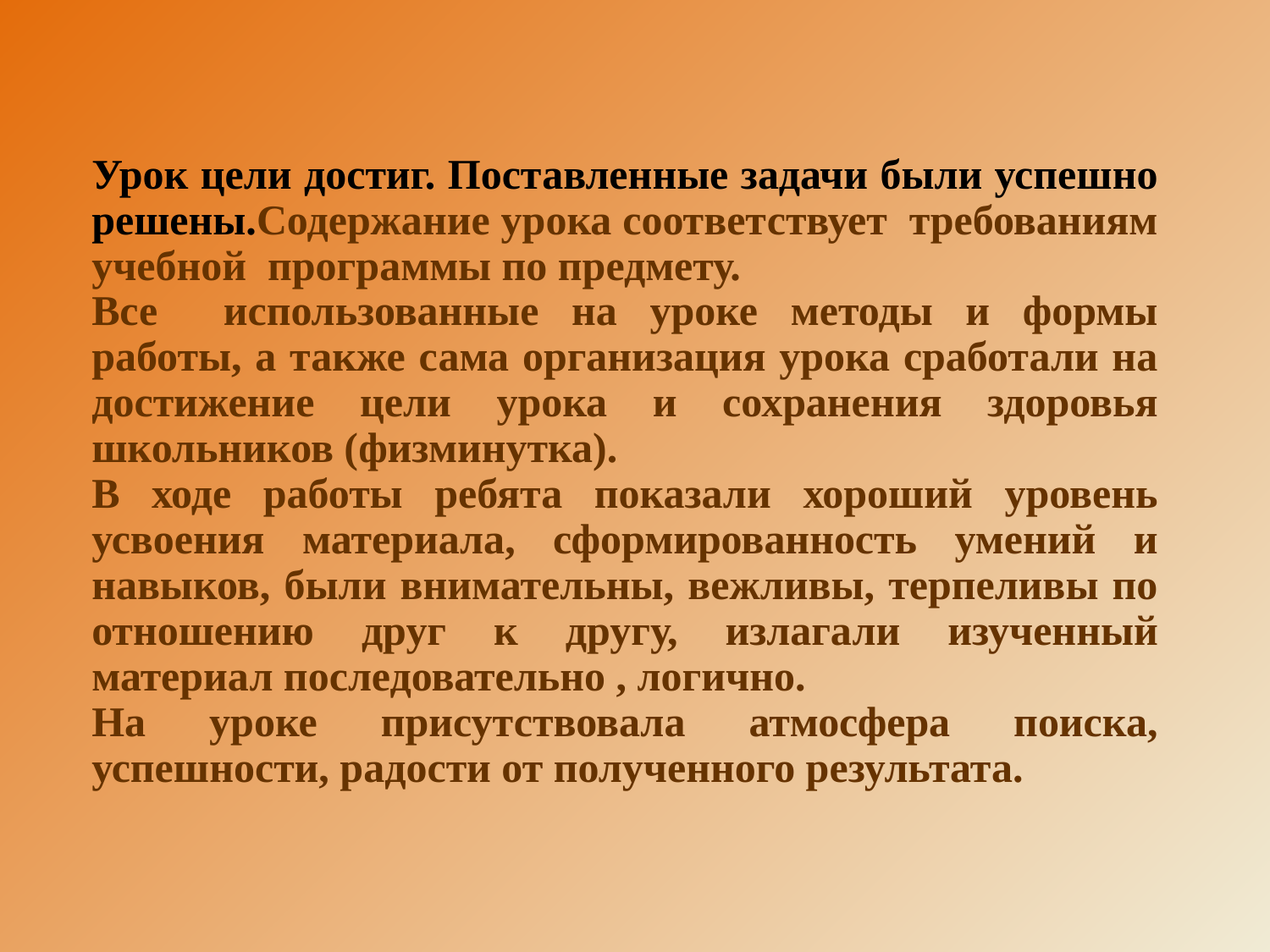

Урок цели достиг. Поставленные задачи были успешно решены.Содержание урока соответствует  требованиям учебной  программы по предмету.
Все  использованные на уроке методы и формы работы, а также сама организация урока сработали на достижение цели урока и сохранения здоровья школьников (физминутка).
В ходе работы ребята показали хороший уровень усвоения материала, сформированность умений и навыков, были внимательны, вежливы, терпеливы по отношению друг к другу, излагали изученный материал последовательно , логично.
На уроке присутствовала атмосфера поиска, успешности, радости от полученного результата.